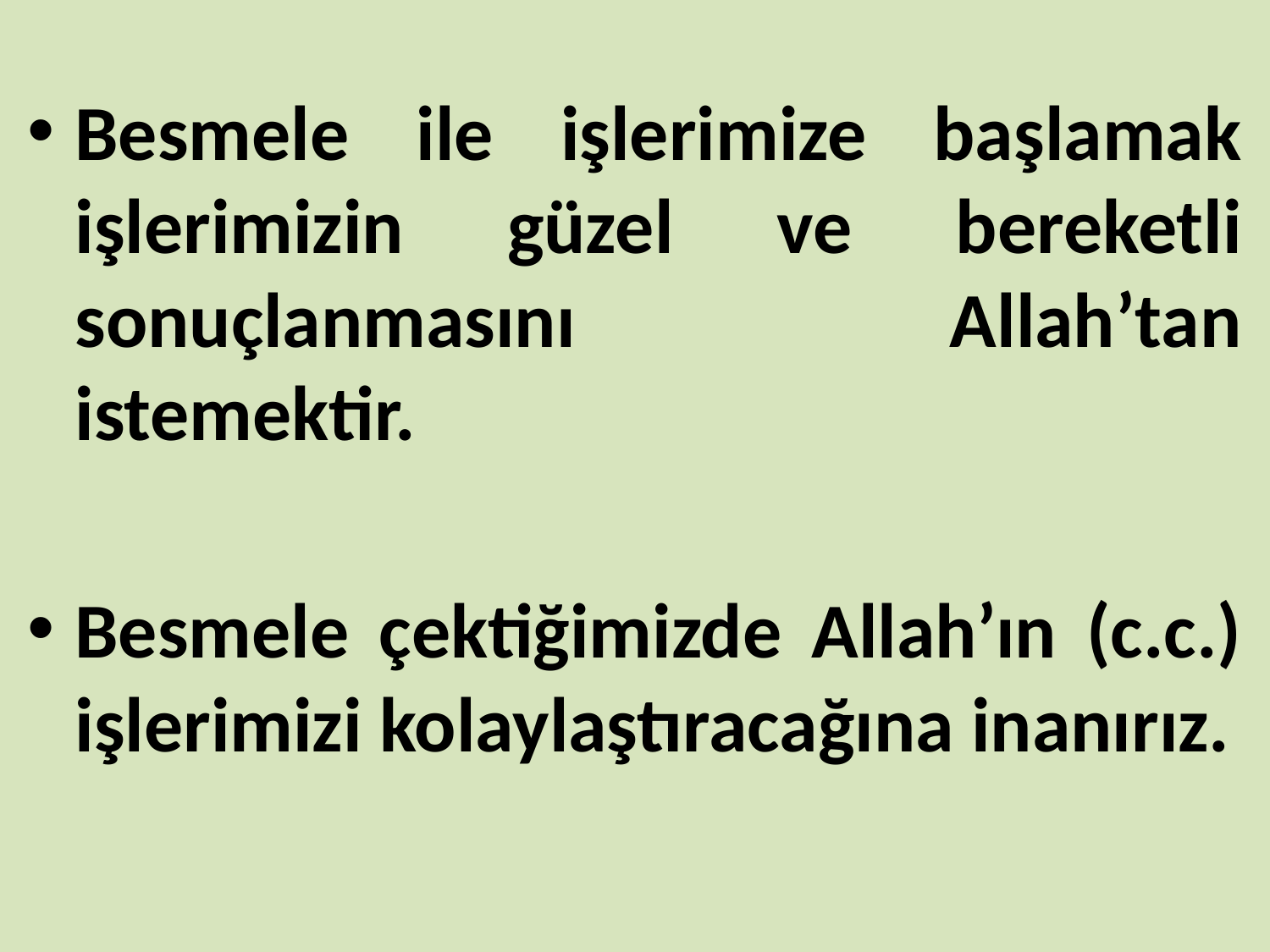

Besmele ile işlerimize başlamak işlerimizin güzel ve bereketli sonuçlanmasını Allah’tan istemektir.

Besmele çektiğimizde Allah’ın (c.c.) işlerimizi kolaylaştıracağına inanırız.